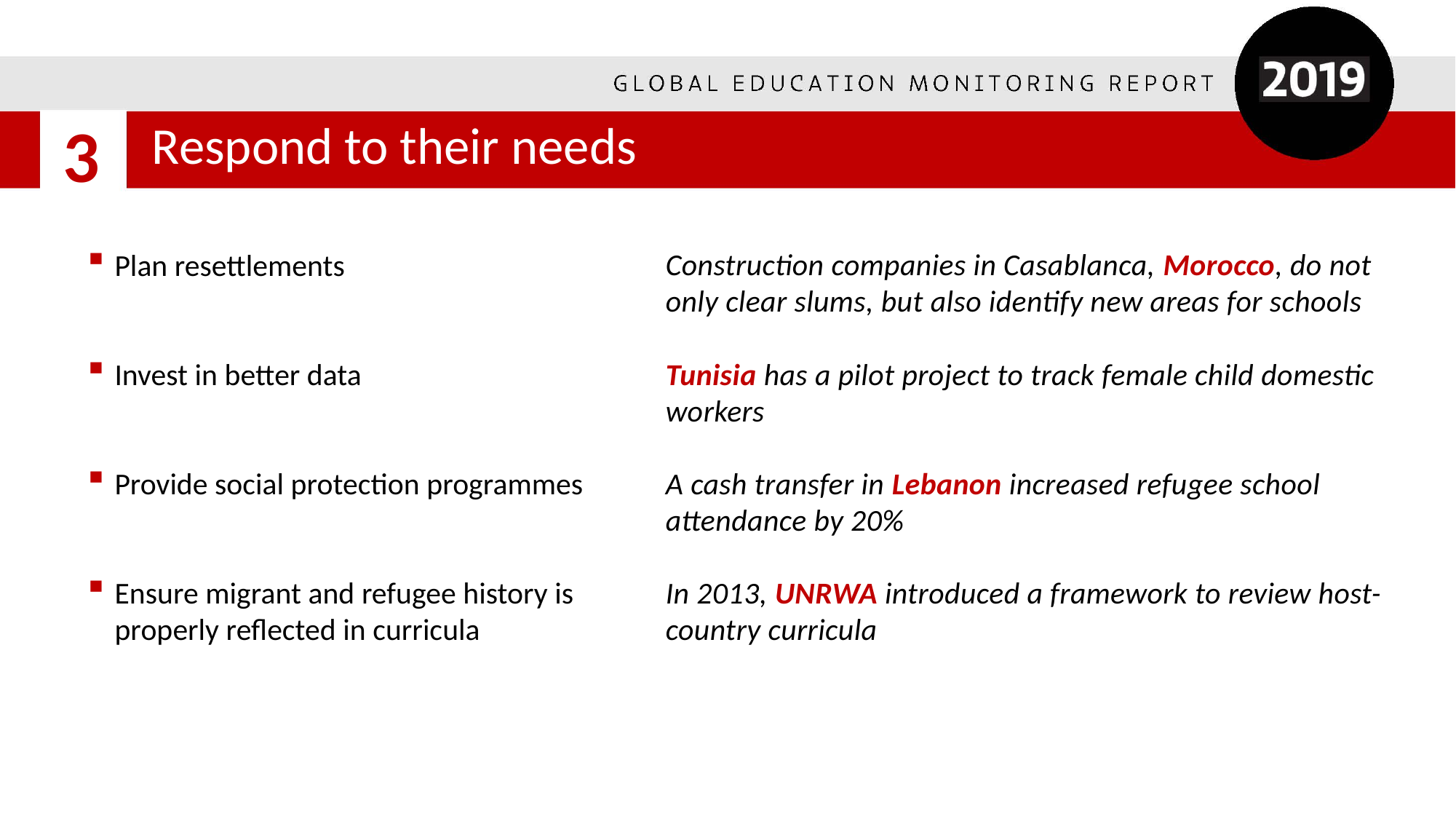

3
Respond to their needs
Plan resettlements

Invest in better data

Provide social protection programmes

Ensure migrant and refugee history is properly reflected in curricula
Construction companies in Casablanca, Morocco, do not only clear slums, but also identify new areas for schools

Tunisia has a pilot project to track female child domestic workers

A cash transfer in Lebanon increased refugee school attendance by 20%

In 2013, UNRWA introduced a framework to review host-country curricula